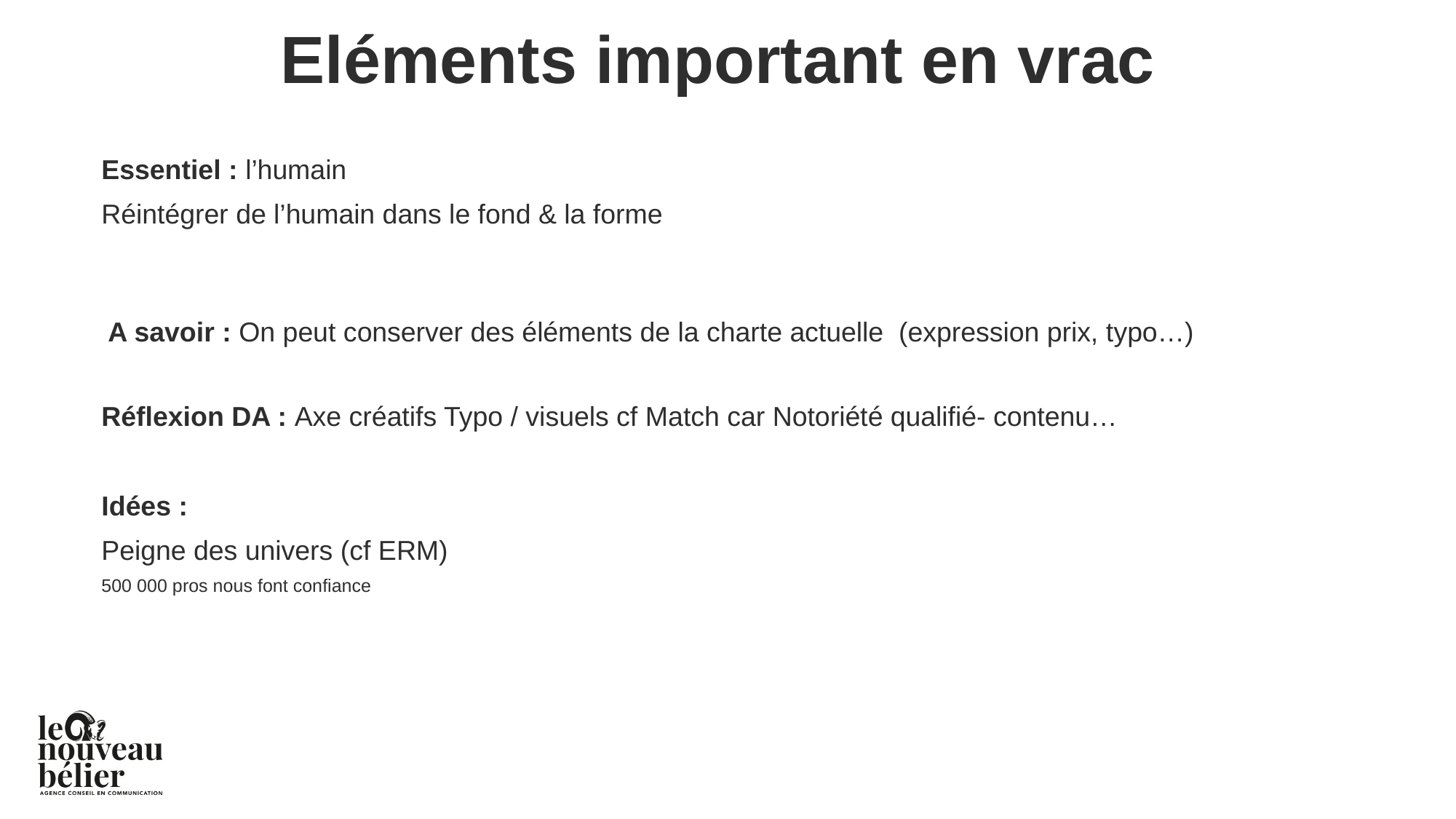

# Eléments important en vrac
Essentiel : l’humain
Réintégrer de l’humain dans le fond & la forme
 A savoir : On peut conserver des éléments de la charte actuelle  (expression prix, typo…)
Réflexion DA : Axe créatifs Typo / visuels cf Match car Notoriété qualifié- contenu…

Idées :
Peigne des univers (cf ERM)
500 000 pros nous font confiance